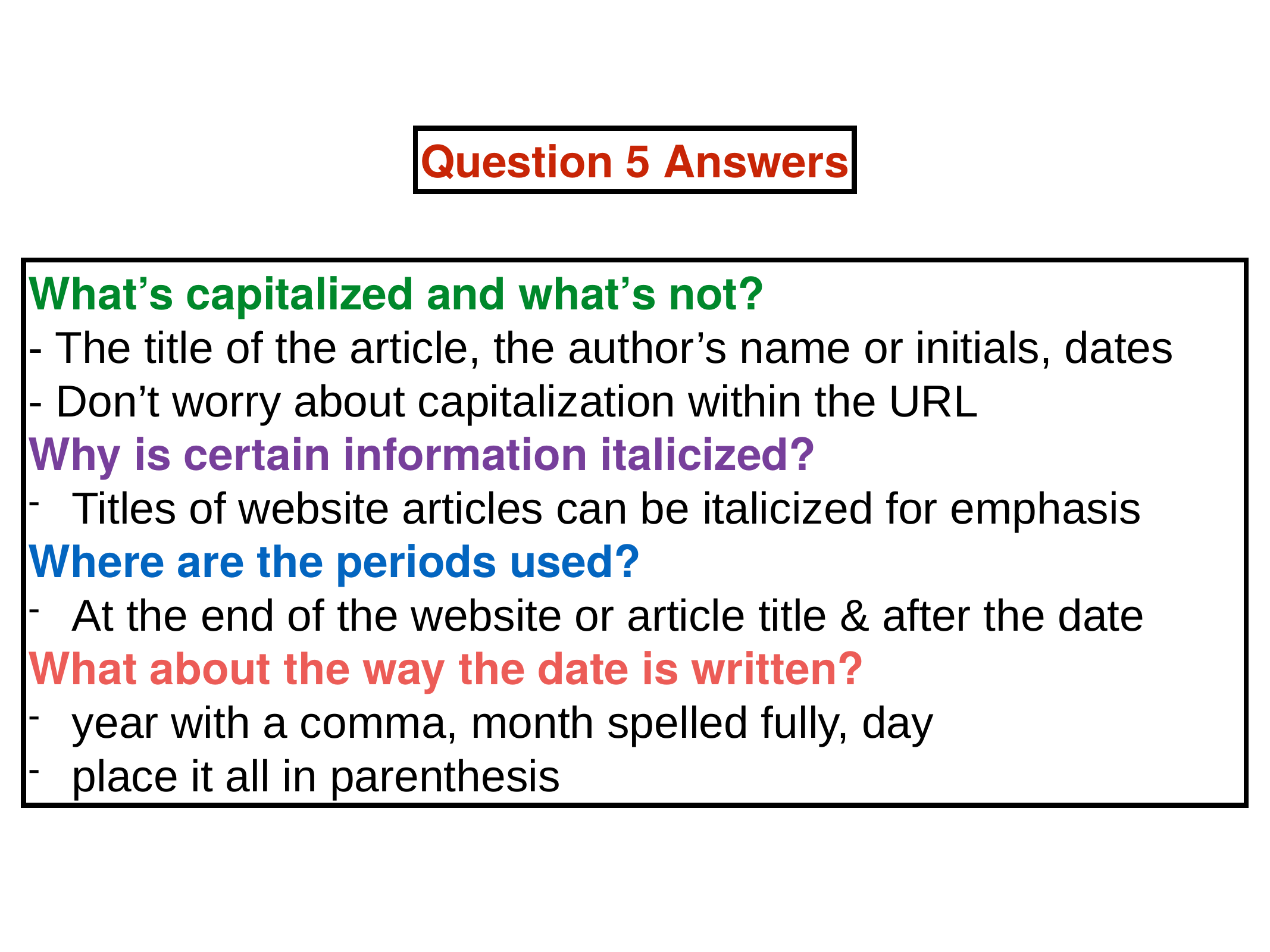

Question 5 Answers
What’s capitalized and what’s not?
- The title of the article, the author’s name or initials, dates
- Don’t worry about capitalization within the URL
Why is certain information italicized?
Titles of website articles can be italicized for emphasis
Where are the periods used?
At the end of the website or article title & after the date
What about the way the date is written?
year with a comma, month spelled fully, day
place it all in parenthesis